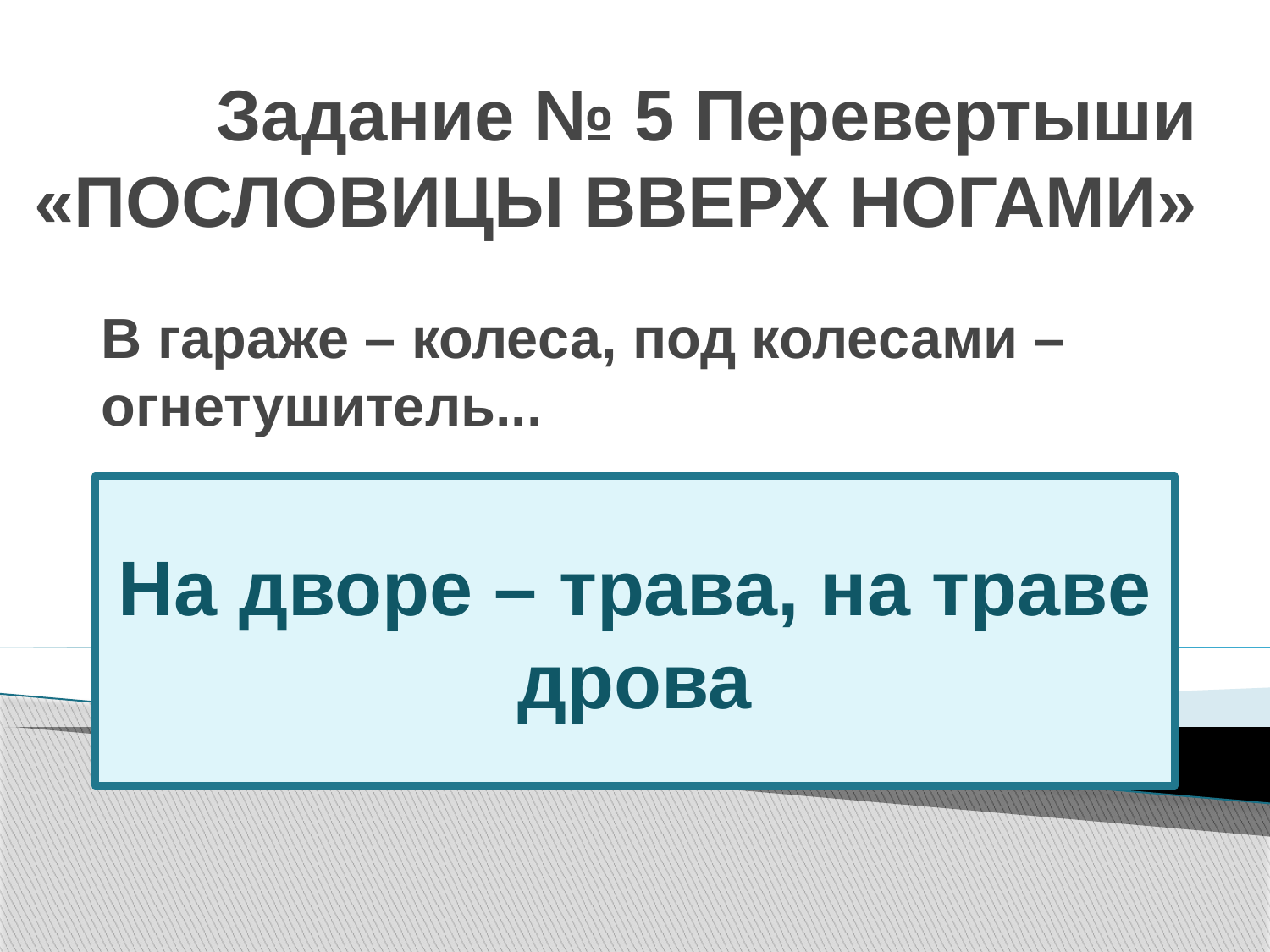

# Задание № 5 Перевертыши «ПОСЛОВИЦЫ ВВЕРХ НОГАМИ»
В гараже – колеса, под колесами – огнетушитель...

На дворе – трава, на траве дрова